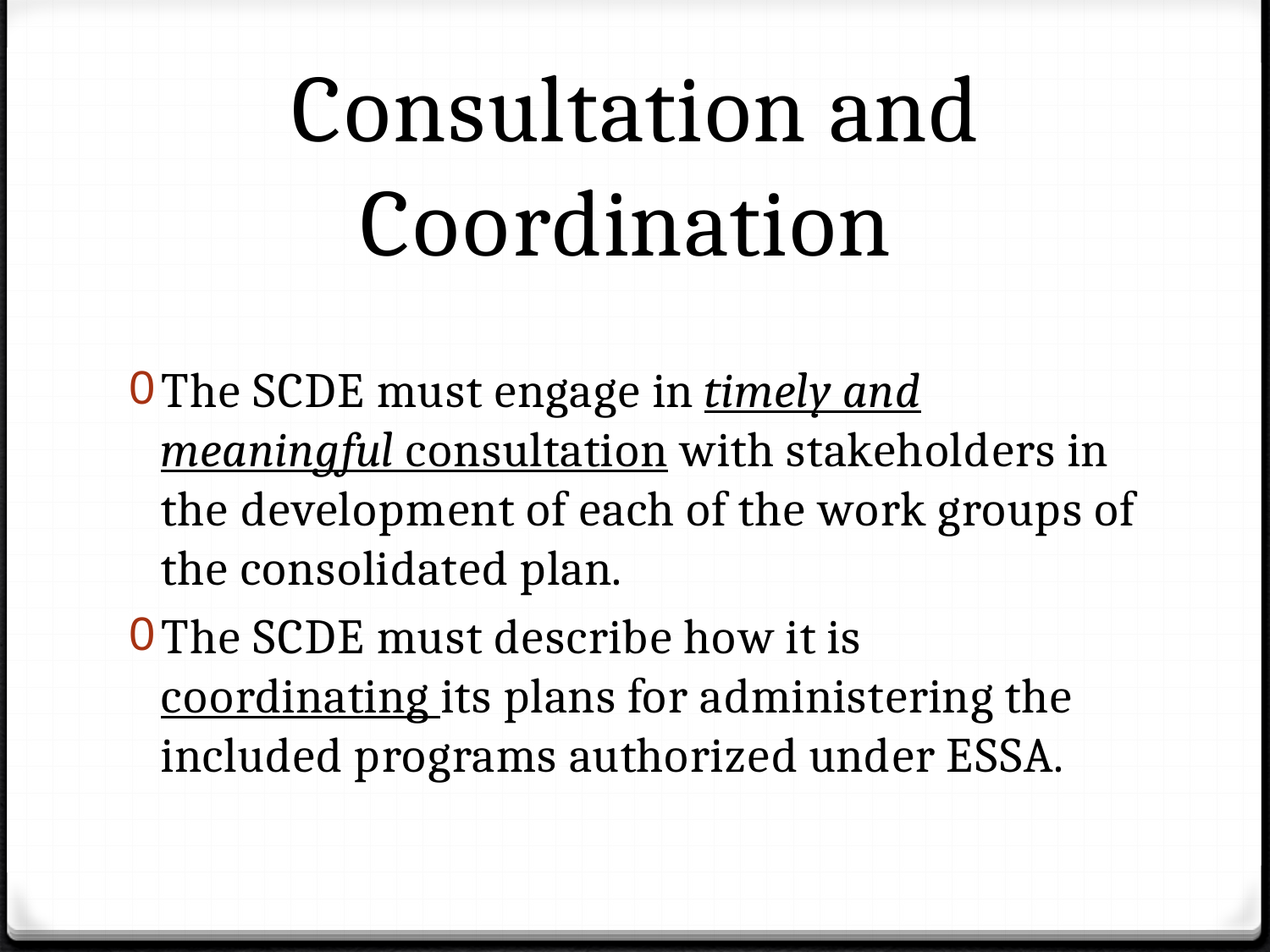

# Consultation and Coordination

The SCDE must engage in timely and meaningful consultation with stakeholders in the development of each of the work groups of the consolidated plan.
The SCDE must describe how it is coordinating its plans for administering the included programs authorized under ESSA.